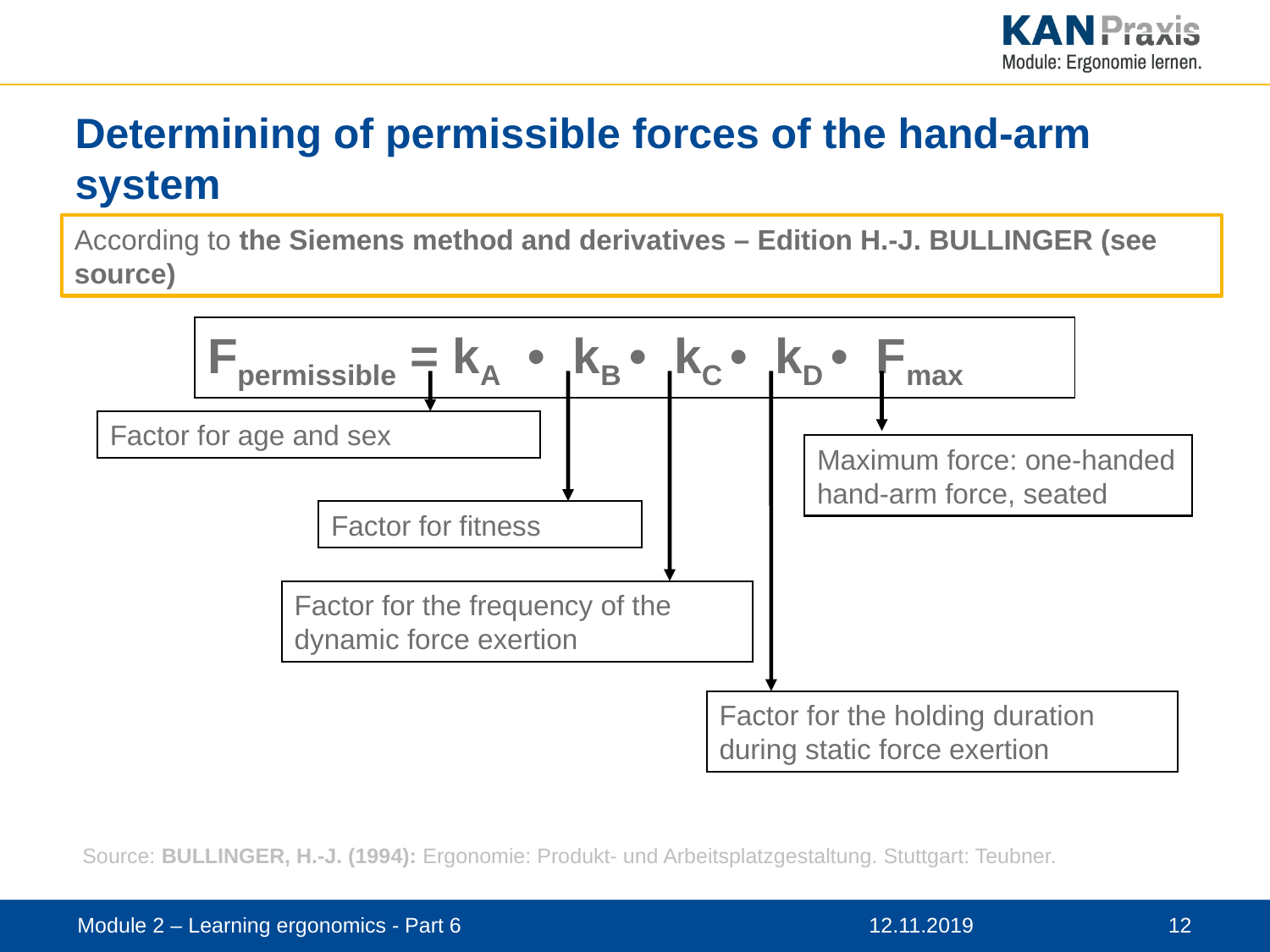

# Determining of permissible forces of the hand-arm system
According to the Siemens method and derivatives – Edition H.-J. BULLINGER (see source)
Fpermissible = kA  •  kB •  kC •  kD •  Fmax

Factor for age and sex
Maximum force: one-handed hand-arm force, seated
Factor for fitness
Factor for the frequency of the dynamic force exertion
Factor for the holding duration during static force exertion
Source: BULLINGER, H.-J. (1994): Ergonomie: Produkt- und Arbeitsplatzgestaltung. Stuttgart: Teubner.
Module 2 – Learning ergonomics - Part 6
12.11.2019
 12